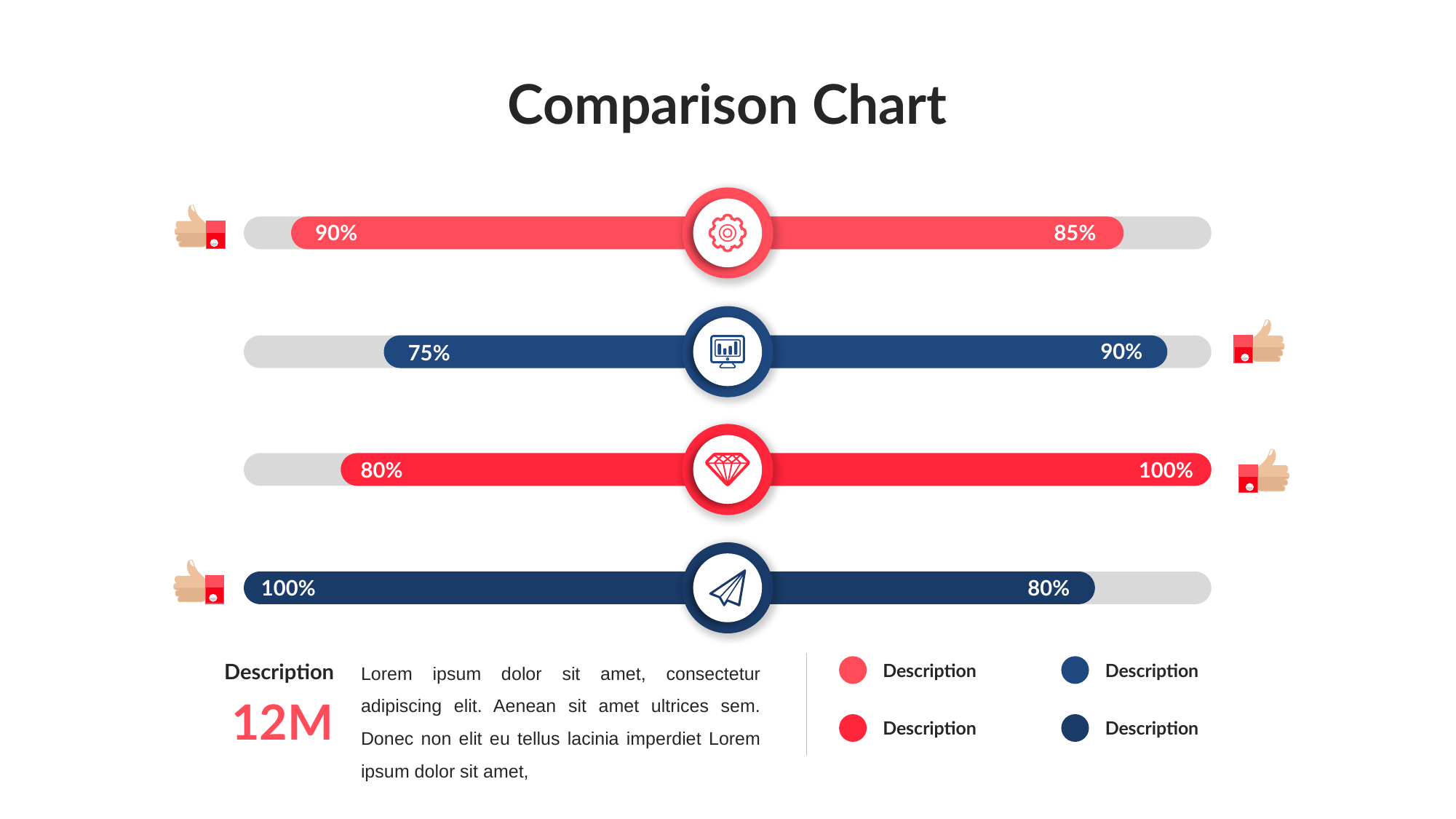

# Comparison Chart

90%
85%

90%
75%

80%
100%

100%
80%
Lorem ipsum dolor sit amet, consectetur adipiscing elit. Aenean sit amet ultrices sem. Donec non elit eu tellus lacinia imperdiet Lorem ipsum dolor sit amet,
Description
Description
Description

12M
Description
Description